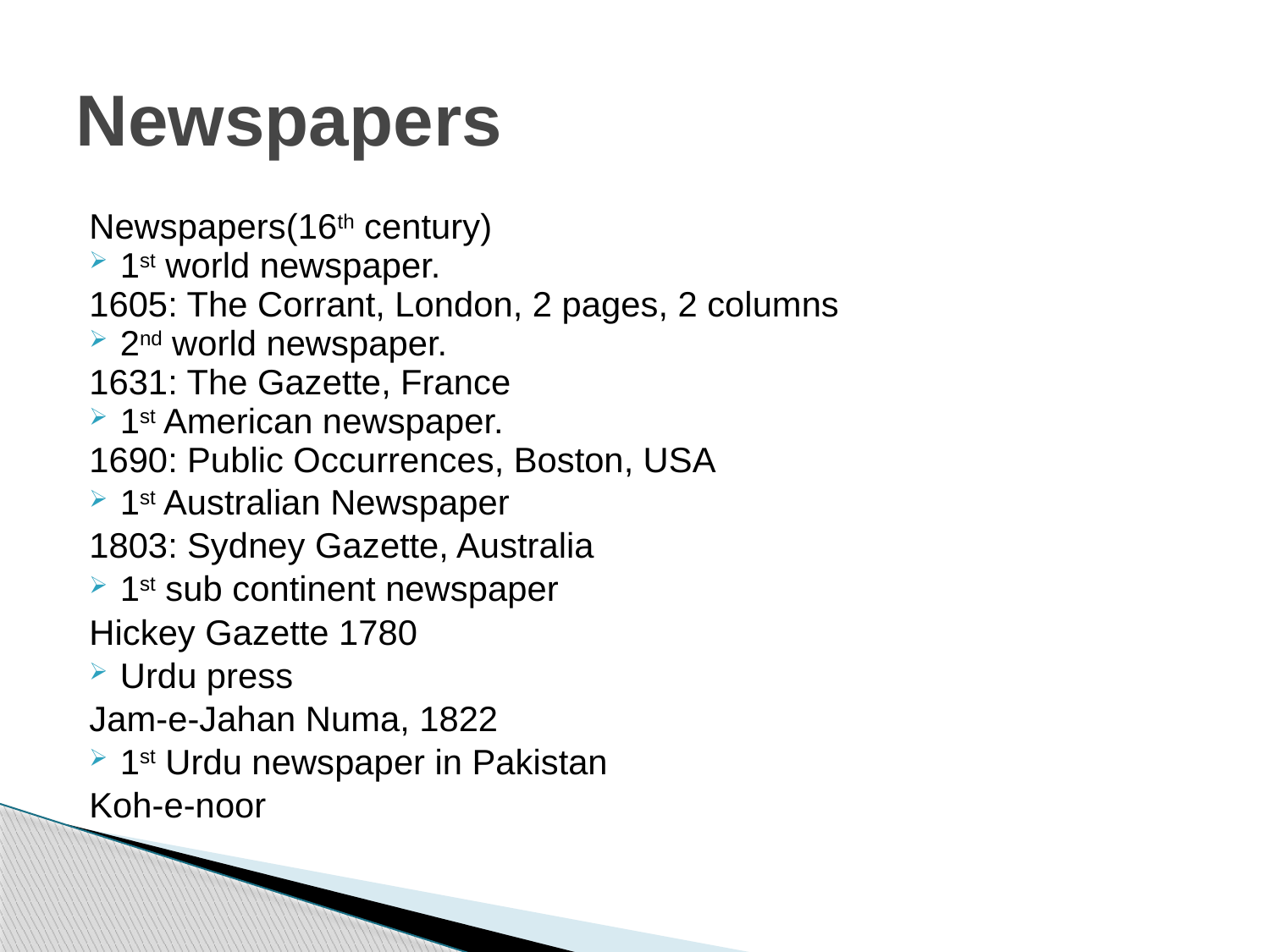

# Newspapers
Newspapers(16th century)
1st world newspaper.
1605: The Corrant, London, 2 pages, 2 columns
2nd world newspaper.
1631: The Gazette, France
1st American newspaper.
1690: Public Occurrences, Boston, USA
1st Australian Newspaper
1803: Sydney Gazette, Australia
1st sub continent newspaper
Hickey Gazette 1780
Urdu press
Jam-e-Jahan Numa, 1822
1st Urdu newspaper in Pakistan
Koh-e-noor